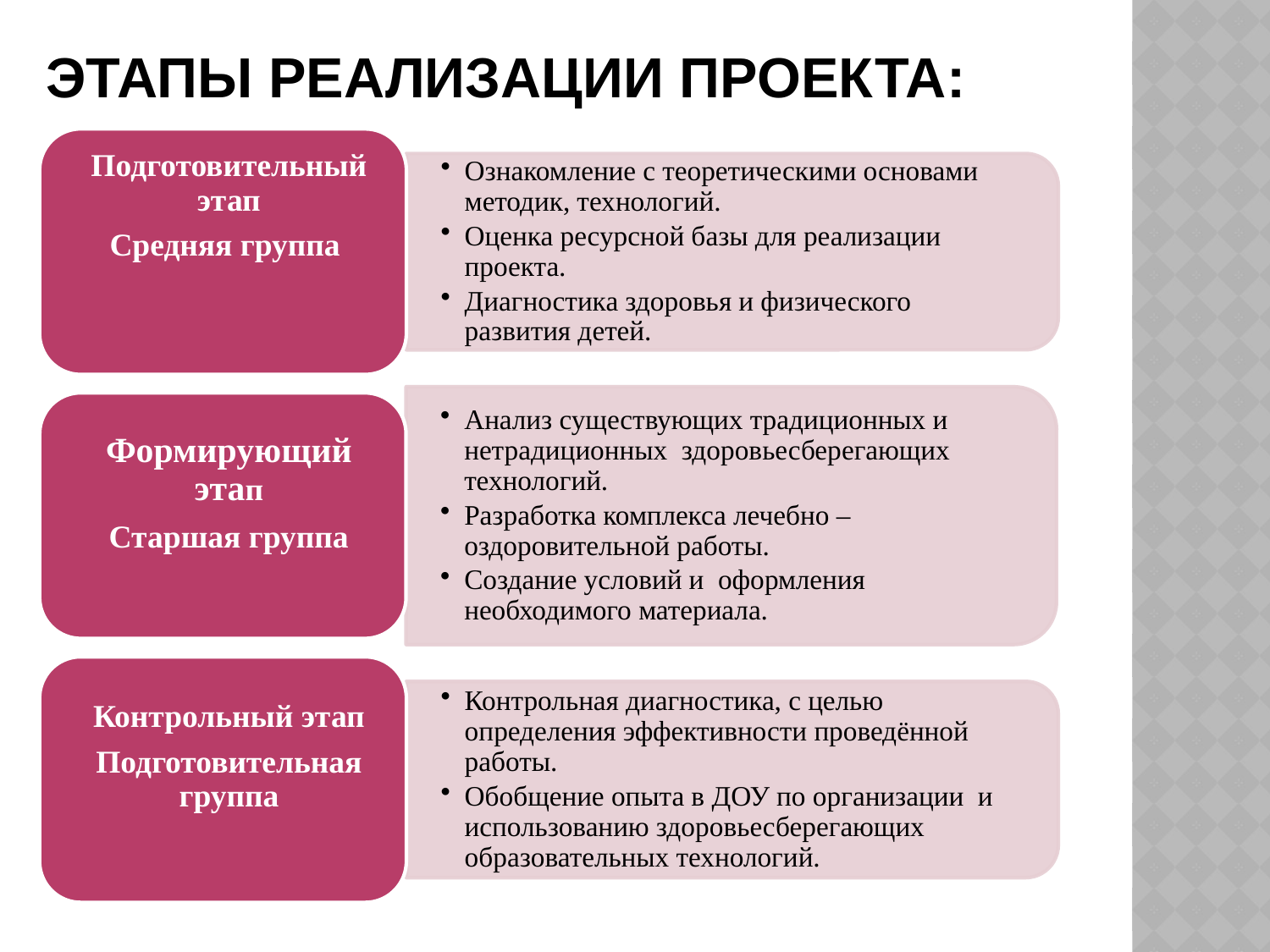

# Этапы реализации проекта:
Ознакомление с теоретическими основами методик, технологий.
Оценка ресурсной базы для реализации проекта.
Диагностика здоровья и физического развития детей.
Подготовительный этап
Средняя группа

Анализ существующих традиционных и нетрадиционных  здоровьесберегающих технологий.
Разработка комплекса лечебно – оздоровительной работы.
Создание условий и  оформления необходимого материала.
Формирующий этап
Старшая группа

Контрольная диагностика, с целью определения эффективности проведённой работы.
Обобщение опыта в ДОУ по организации  и использованию здоровьесберегающих образовательных технологий.
Контрольный этап
Подготовительная группа